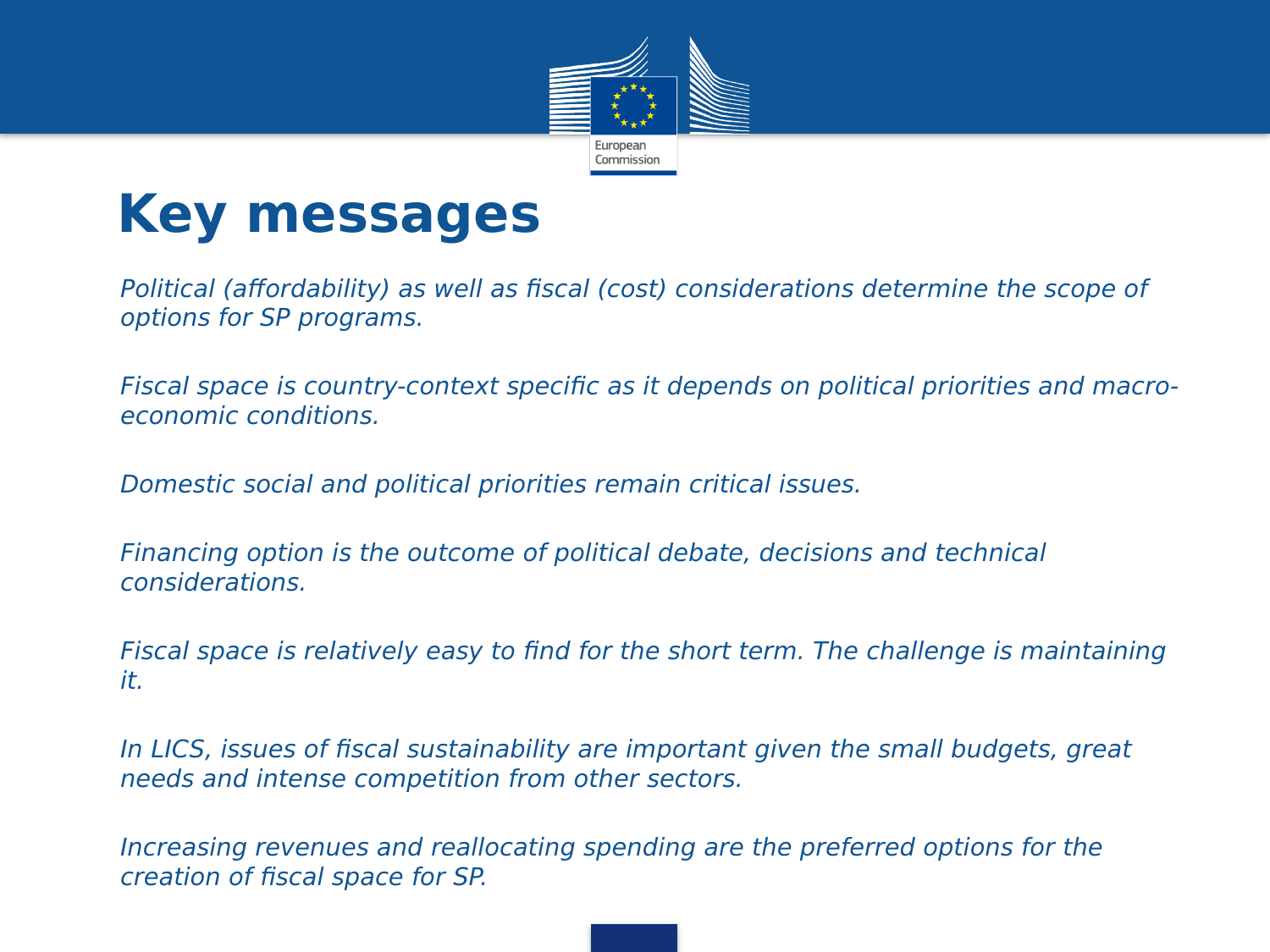

# Key messages
Political (affordability) as well as fiscal (cost) considerations determine the scope of options for SP programs.

Fiscal space is country-context specific as it depends on political priorities and macro-economic conditions.

Domestic social and political priorities remain critical issues.

Financing option is the outcome of political debate, decisions and technical considerations.

Fiscal space is relatively easy to find for the short term. The challenge is maintaining it.

In LICS, issues of fiscal sustainability are important given the small budgets, great needs and intense competition from other sectors.

Increasing revenues and reallocating spending are the preferred options for the creation of fiscal space for SP.